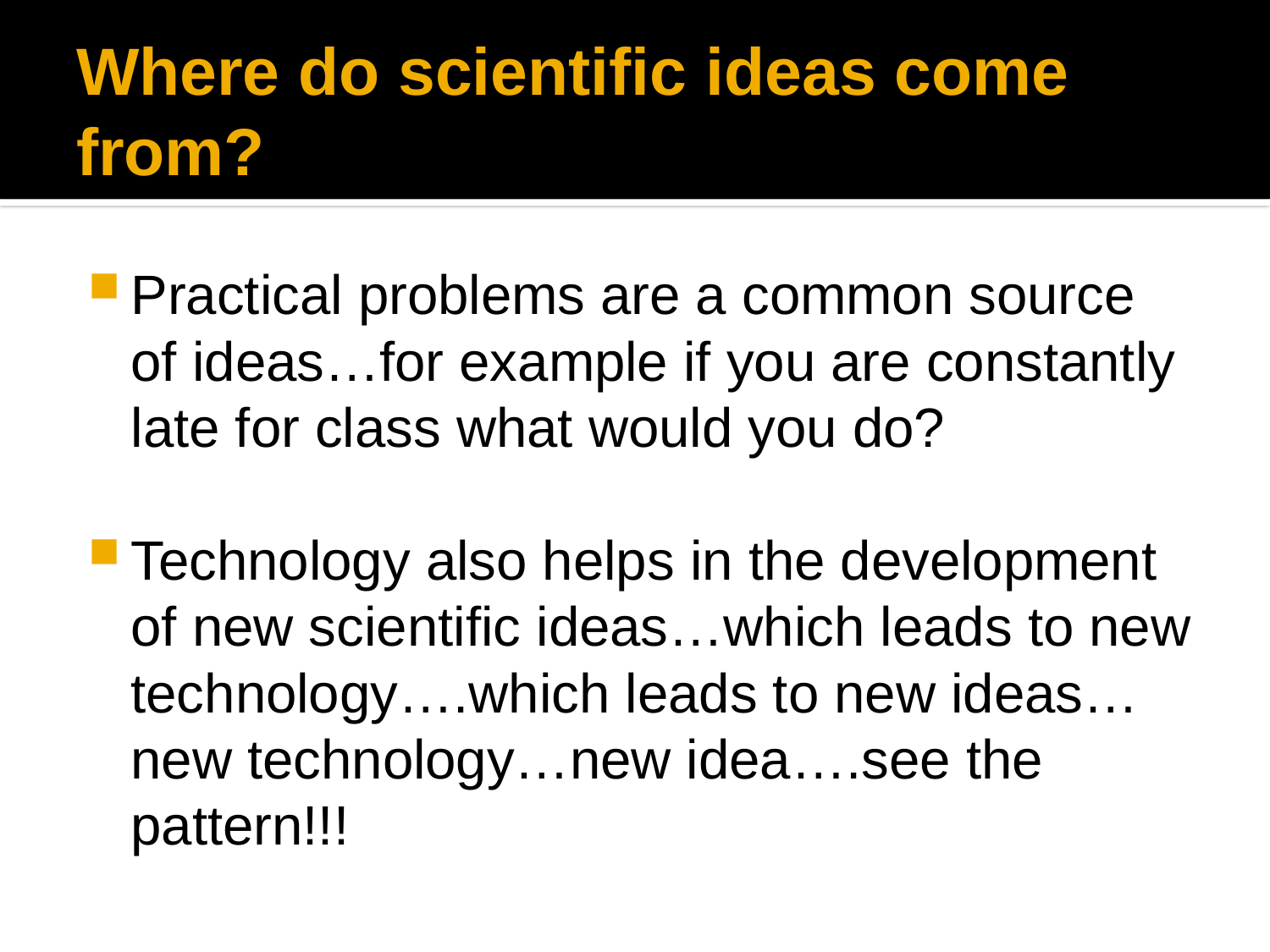

# Where do scientific ideas come from?
Practical problems are a common source of ideas…for example if you are constantly late for class what would you do?

Technology also helps in the development of new scientific ideas…which leads to new technology….which leads to new ideas…new technology…new idea….see the pattern!!!